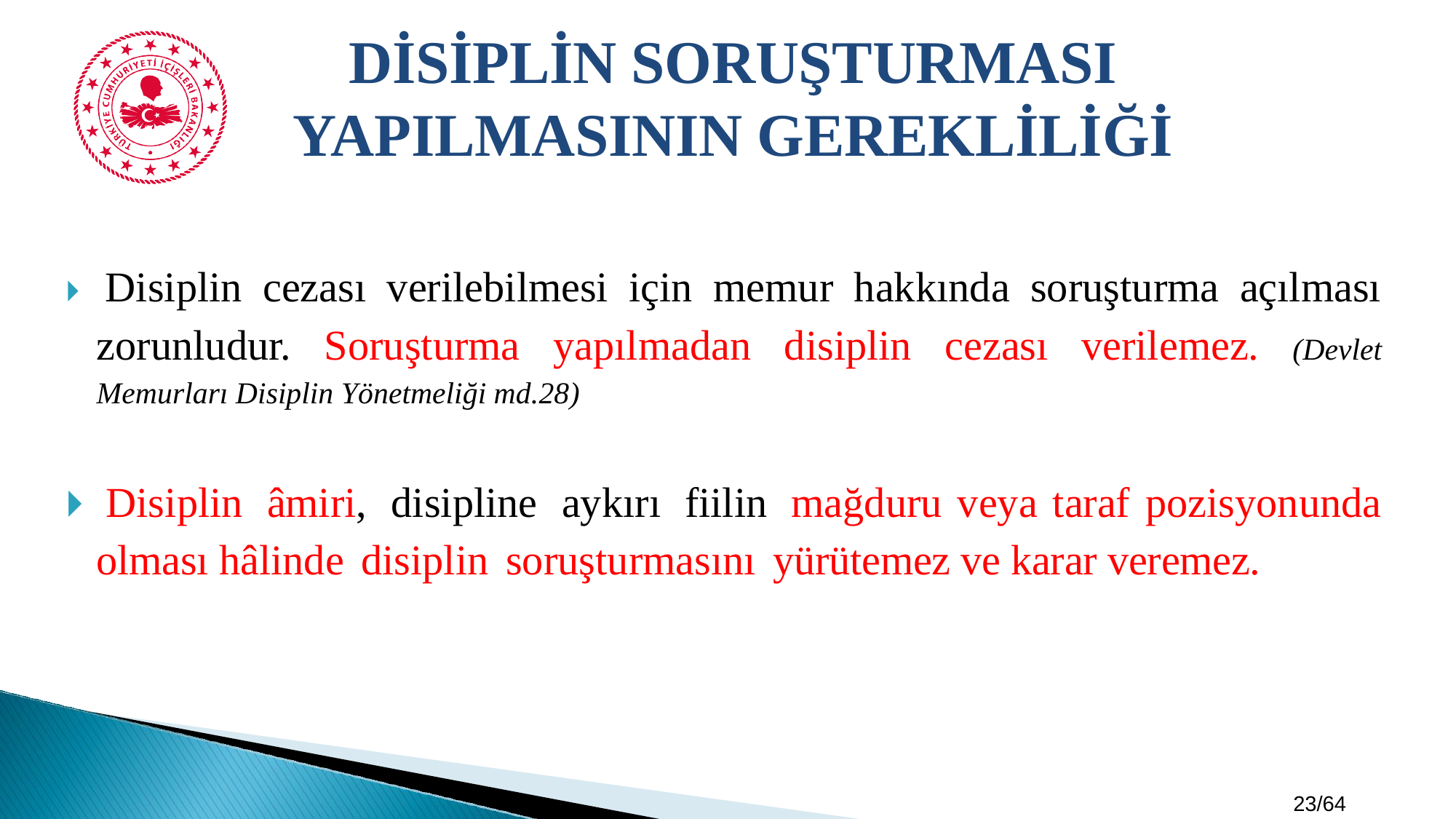

DİSİPLİN SORUŞTURMASI YAPILMASININ GEREKLİLİĞİ

🞂​ Disiplin cezası verilebilmesi için memur hakkında soruşturma açılması zorunludur. Soruşturma yapılmadan disiplin cezası verilemez. (Devlet Memurları Disiplin Yönetmeliği md.28)

🞂​ Disiplin âmiri, disipline aykırı fiilin mağduru veya taraf pozisyonunda olması hâlinde disiplin soruşturmasını yürütemez ve karar veremez.